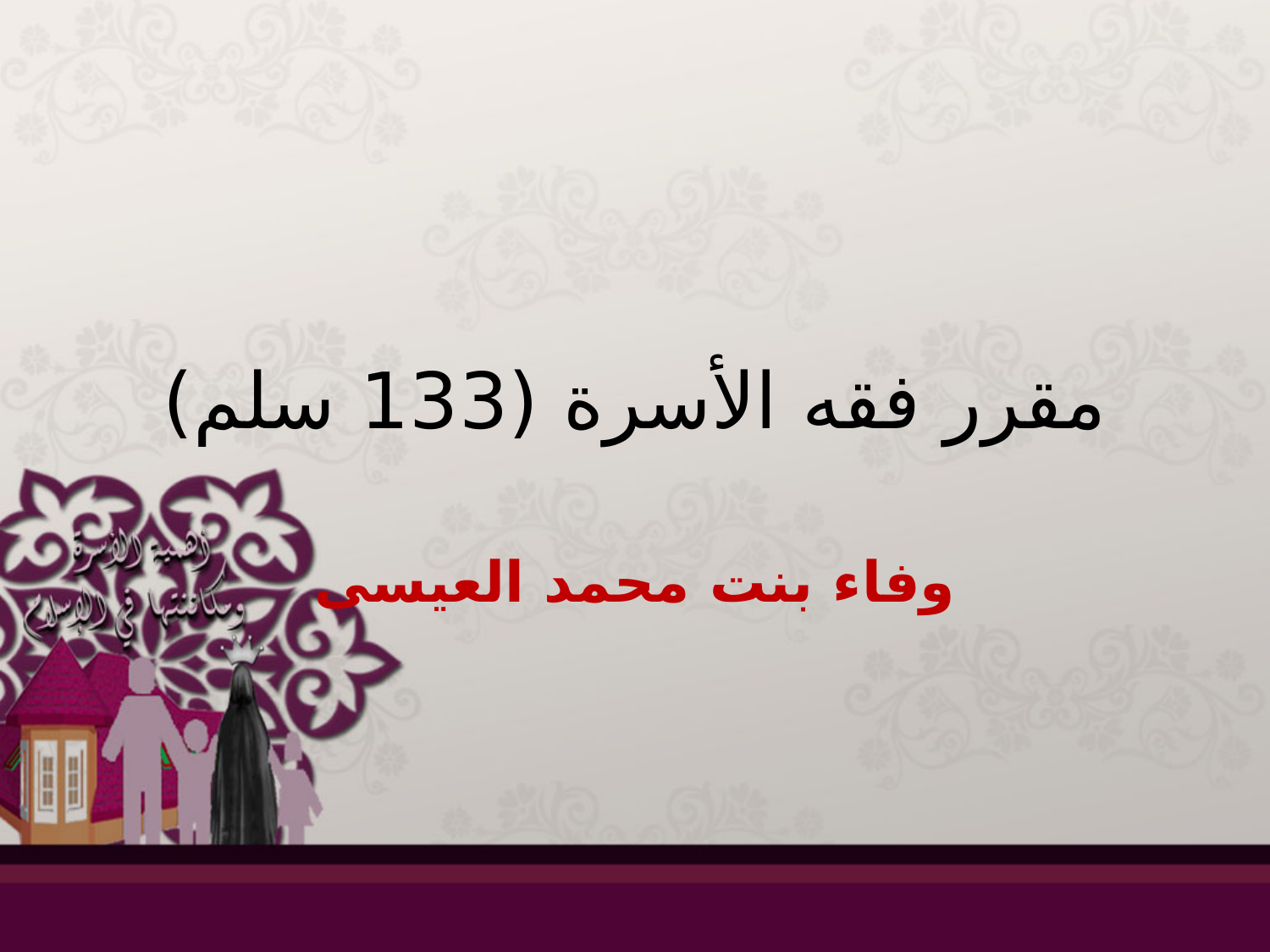

# مقرر فقه الأسرة (133 سلم)
وفاء بنت محمد العيسى